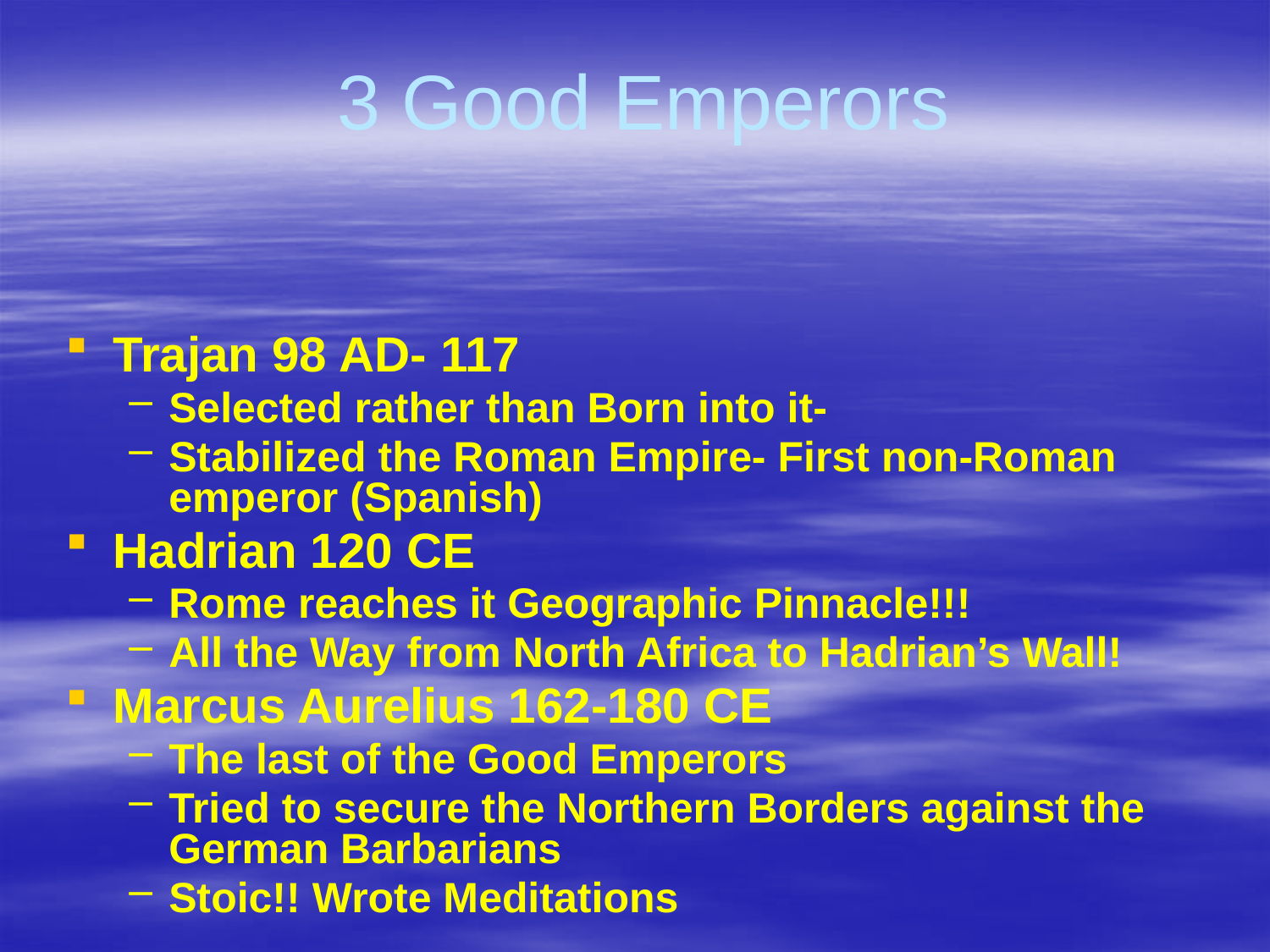

# 3 Good Emperors
Trajan 98 AD- 117
Selected rather than Born into it-
Stabilized the Roman Empire- First non-Roman emperor (Spanish)
Hadrian 120 CE
Rome reaches it Geographic Pinnacle!!!
All the Way from North Africa to Hadrian’s Wall!
Marcus Aurelius 162-180 CE
The last of the Good Emperors
Tried to secure the Northern Borders against the German Barbarians
Stoic!! Wrote Meditations